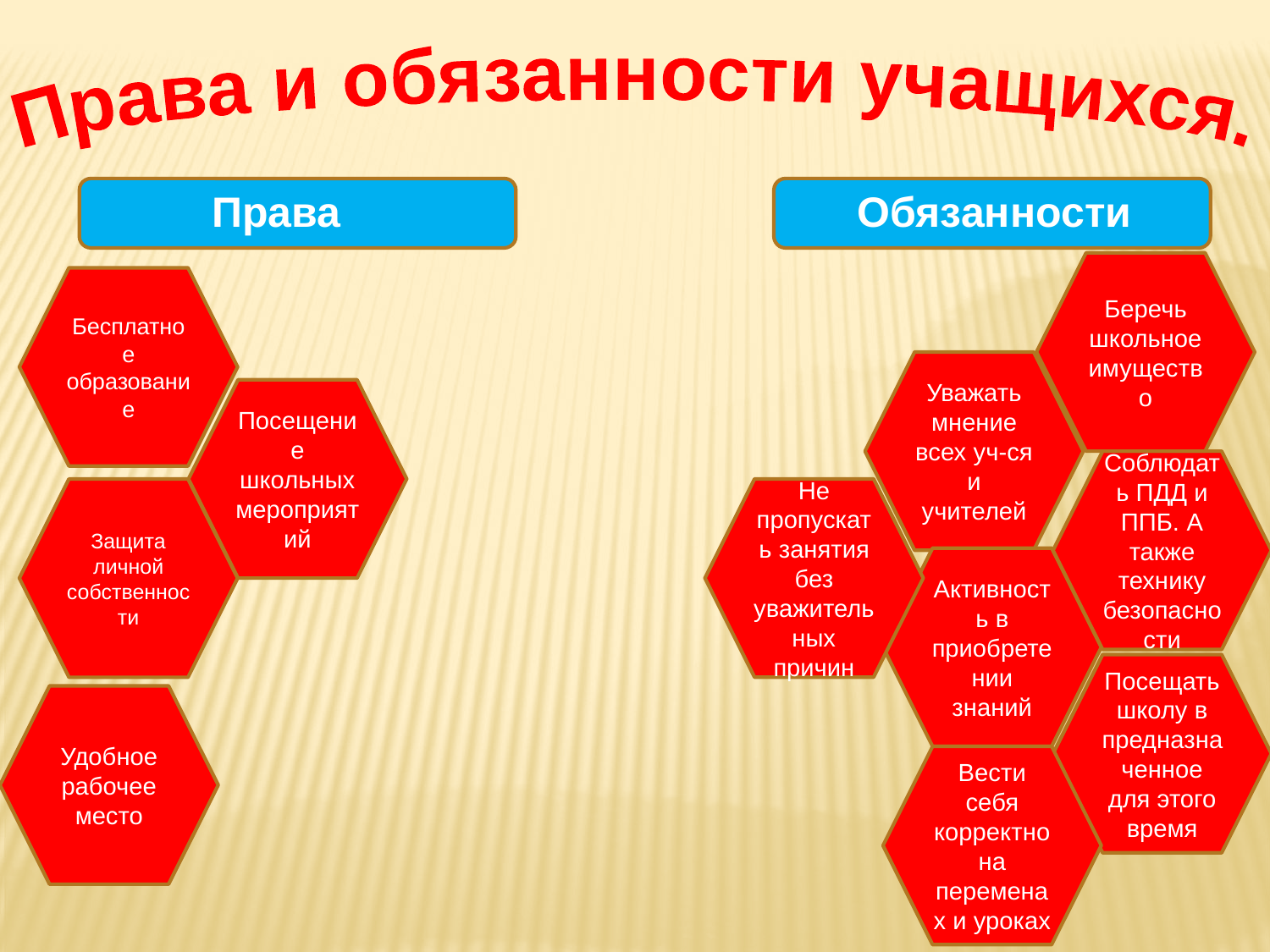

Права и обязанности учащихся.

Права

Обязанности
Беречь школьное имущество
Бесплатное образование
Уважать мнение всех уч-ся и учителей
Посещение школьных мероприятий
Соблюдать ПДД и ППБ. А также технику безопасности
Не пропускать занятия без уважительных причин
Защита личной собственности
Активность в приобретении знаний
Посещать школу в предназначенное для этого время
Удобное рабочее место
Вести себя корректно на переменах и уроках